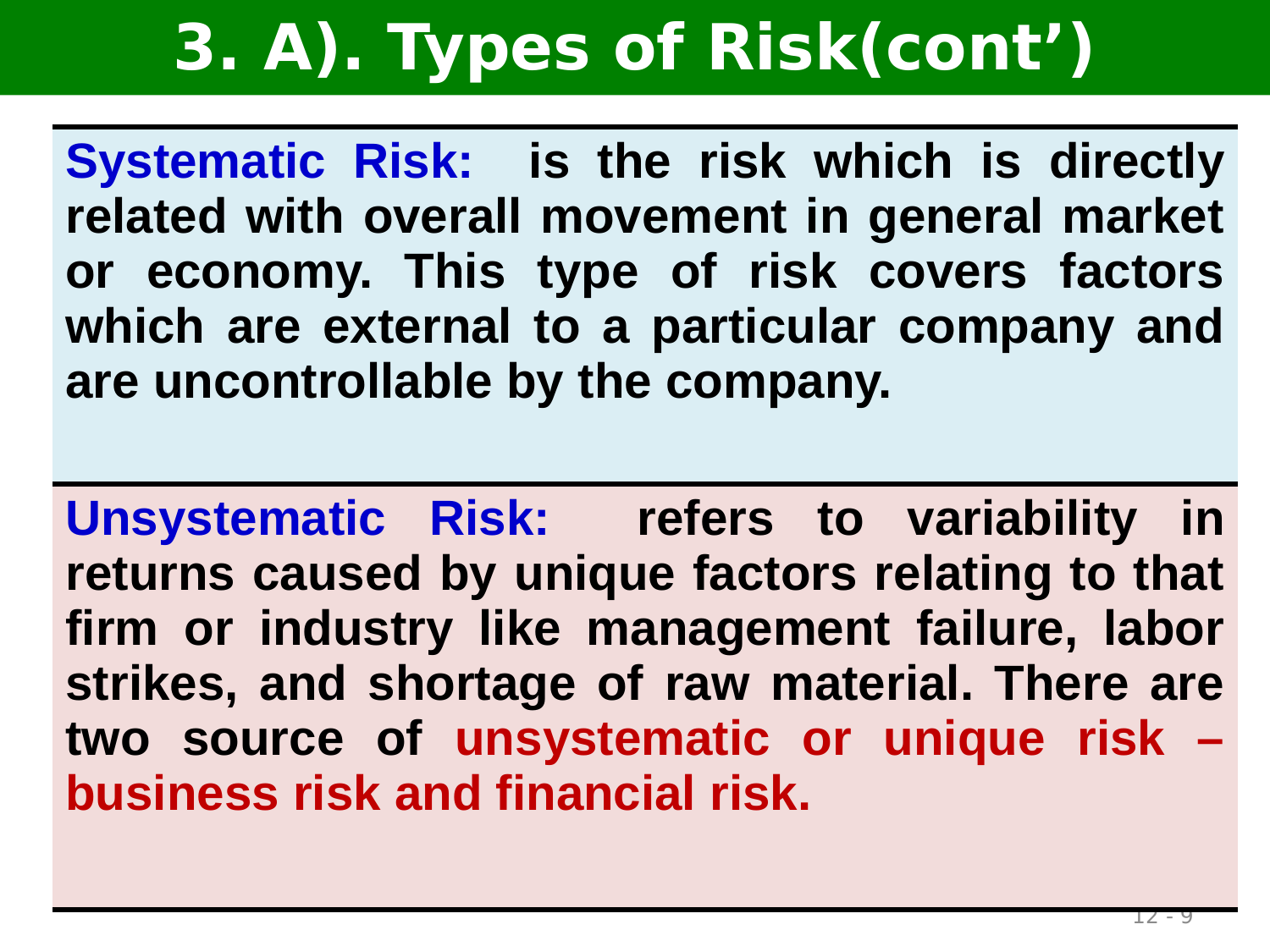

# 3. A). Types of Risk(cont’)
| Systematic Risk: is the risk which is directly related with overall movement in general market or economy. This type of risk covers factors which are external to a particular company and are uncontrollable by the company. |
| --- |
| Unsystematic Risk: refers to variability in returns caused by unique factors relating to that firm or industry like management failure, labor strikes, and shortage of raw material. There are two source of unsystematic or unique risk –business risk and financial risk. |
12 - 9